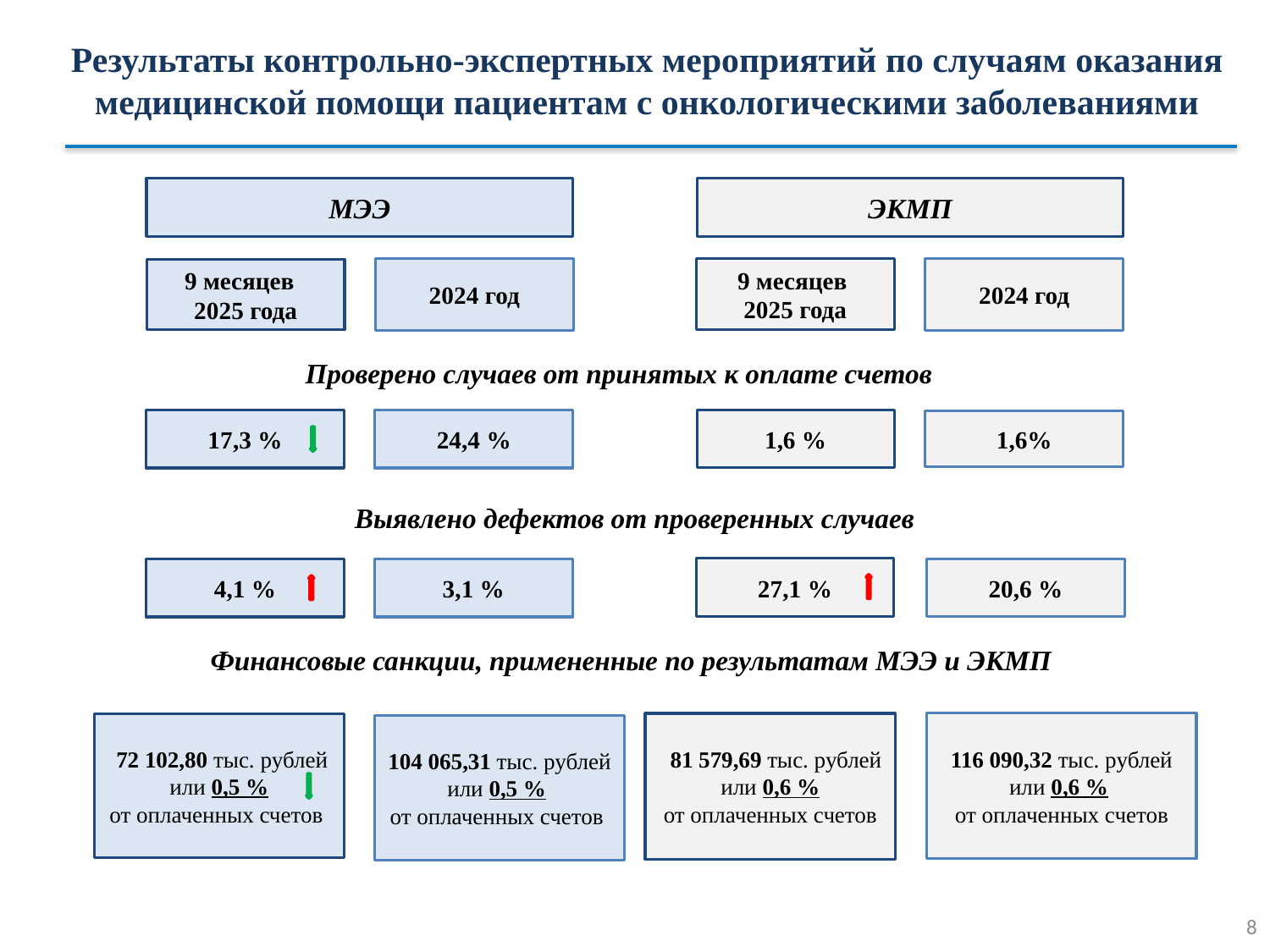

Результаты контрольно-экспертных мероприятий по случаям оказания медицинской помощи пациентам с онкологическими заболеваниями
МЭЭ
ЭКМП
2024 год
9 месяцев
2025 года
2024 год
9 месяцев
2025 года
Проверено случаев от принятых к оплате счетов
1,6 %
24,4 %
17,3 %
1,6%

Выявлено дефектов от проверенных случаев
27,1 %
3,1 %
20,6 %
4,1 %

Финансовые санкции, примененные по результатам МЭЭ и ЭКМП
116 090,32 тыс. рублей или 0,6 %
от оплаченных счетов
  81 579,69 тыс. рублей
 или 0,6 %
от оплаченных счетов
 72 102,80 тыс. рублей
 или 0,5 %
от оплаченных счетов
104 065,31 тыс. рублей или 0,5 %
от оплаченных счетов

8